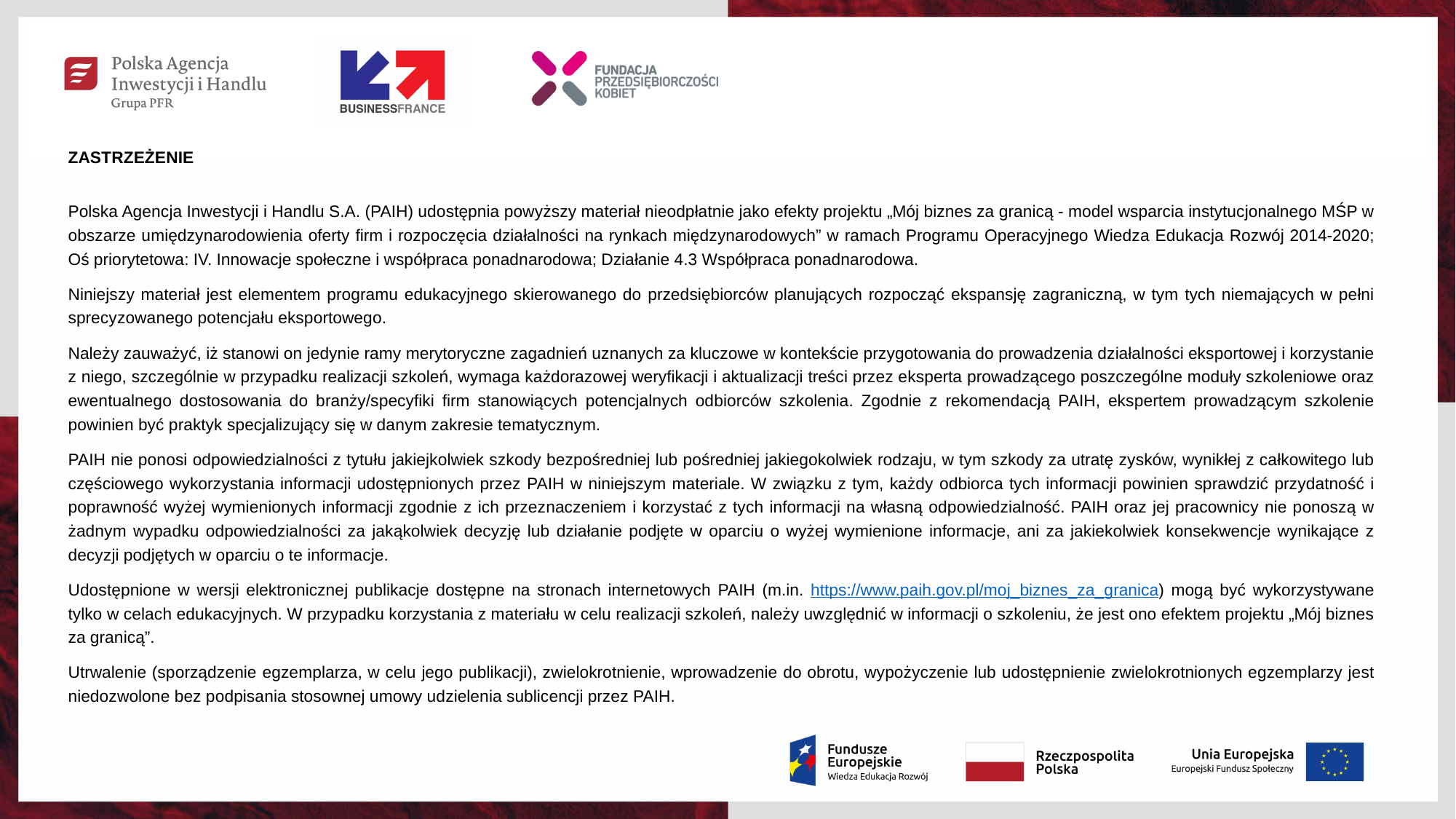

ZASTRZEŻENIE

Polska Agencja Inwestycji i Handlu S.A. (PAIH) udostępnia powyższy materiał nieodpłatnie jako efekty projektu „Mój biznes za granicą - model wsparcia instytucjonalnego MŚP w obszarze umiędzynarodowienia oferty firm i rozpoczęcia działalności na rynkach międzynarodowych” w ramach Programu Operacyjnego Wiedza Edukacja Rozwój 2014-2020; Oś priorytetowa: IV. Innowacje społeczne i współpraca ponadnarodowa; Działanie 4.3 Współpraca ponadnarodowa.
Niniejszy materiał jest elementem programu edukacyjnego skierowanego do przedsiębiorców planujących rozpocząć ekspansję zagraniczną, w tym tych niemających w pełni sprecyzowanego potencjału eksportowego.
Należy zauważyć, iż stanowi on jedynie ramy merytoryczne zagadnień uznanych za kluczowe w kontekście przygotowania do prowadzenia działalności eksportowej i korzystanie z niego, szczególnie w przypadku realizacji szkoleń, wymaga każdorazowej weryfikacji i aktualizacji treści przez eksperta prowadzącego poszczególne moduły szkoleniowe oraz ewentualnego dostosowania do branży/specyfiki firm stanowiących potencjalnych odbiorców szkolenia. Zgodnie z rekomendacją PAIH, ekspertem prowadzącym szkolenie powinien być praktyk specjalizujący się w danym zakresie tematycznym.
PAIH nie ponosi odpowiedzialności z tytułu jakiejkolwiek szkody bezpośredniej lub pośredniej jakiegokolwiek rodzaju, w tym szkody za utratę zysków, wynikłej z całkowitego lub częściowego wykorzystania informacji udostępnionych przez PAIH w niniejszym materiale. W związku z tym, każdy odbiorca tych informacji powinien sprawdzić przydatność i poprawność wyżej wymienionych informacji zgodnie z ich przeznaczeniem i korzystać z tych informacji na własną odpowiedzialność. PAIH oraz jej pracownicy nie ponoszą w żadnym wypadku odpowiedzialności za jakąkolwiek decyzję lub działanie podjęte w oparciu o wyżej wymienione informacje, ani za jakiekolwiek konsekwencje wynikające z decyzji podjętych w oparciu o te informacje.
Udostępnione w wersji elektronicznej publikacje dostępne na stronach internetowych PAIH (m.in. https://www.paih.gov.pl/moj_biznes_za_granica) mogą być wykorzystywane tylko w celach edukacyjnych. W przypadku korzystania z materiału w celu realizacji szkoleń, należy uwzględnić w informacji o szkoleniu, że jest ono efektem projektu „Mój biznes za granicą”.
Utrwalenie (sporządzenie egzemplarza, w celu jego publikacji), zwielokrotnienie, wprowadzenie do obrotu, wypożyczenie lub udostępnienie zwielokrotnionych egzemplarzy jest niedozwolone bez podpisania stosownej umowy udzielenia sublicencji przez PAIH.